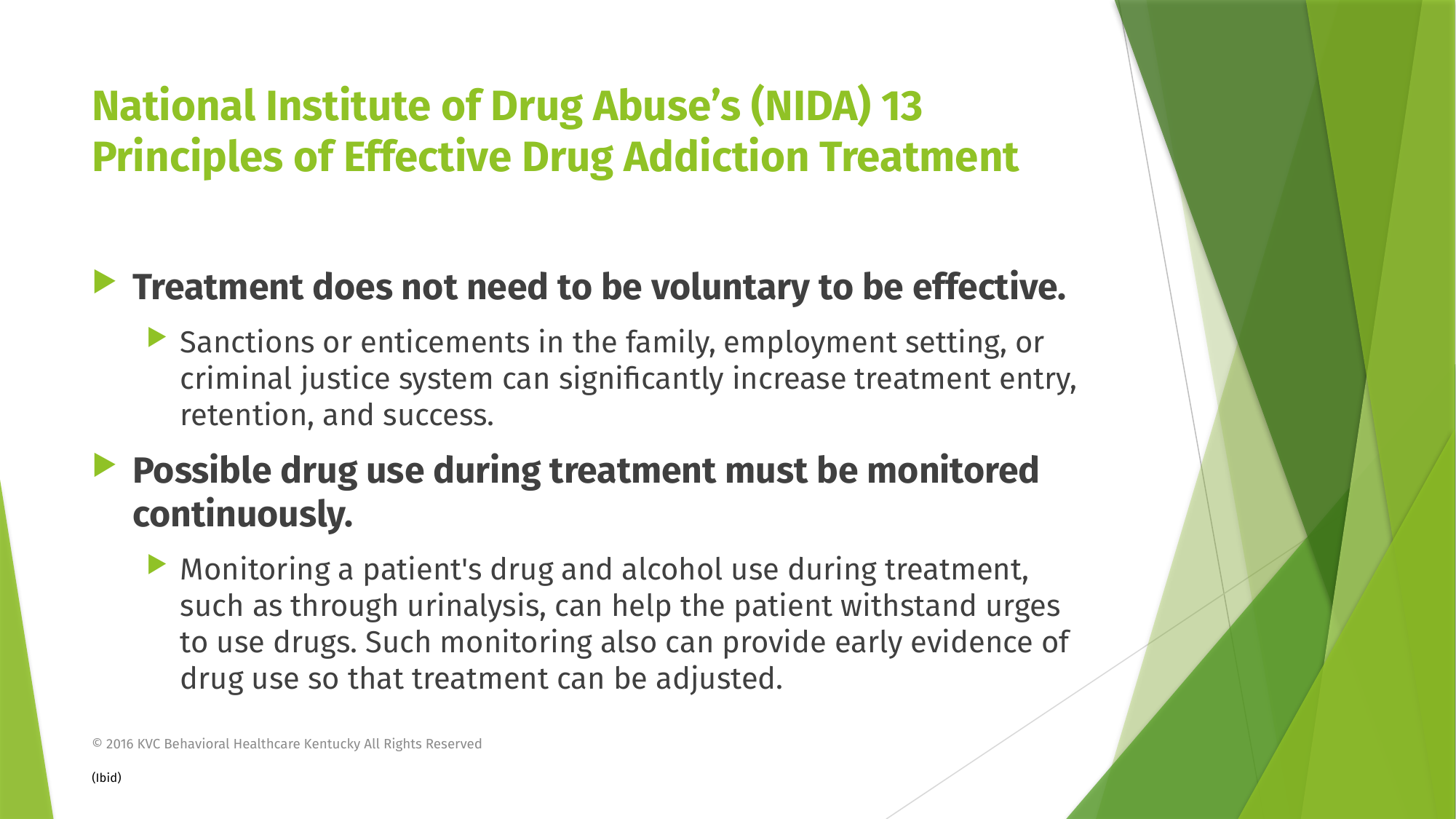

# National Institute of Drug Abuse’s (NIDA) 13 Principles of Effective Drug Addiction Treatment
Treatment does not need to be voluntary to be effective.
Sanctions or enticements in the family, employment setting, or criminal justice system can significantly increase treatment entry, retention, and success.
Possible drug use during treatment must be monitored continuously.
Monitoring a patient's drug and alcohol use during treatment, such as through urinalysis, can help the patient withstand urges to use drugs. Such monitoring also can provide early evidence of drug use so that treatment can be adjusted.

© 2016 KVC Behavioral Healthcare Kentucky All Rights Reserved
(Ibid)